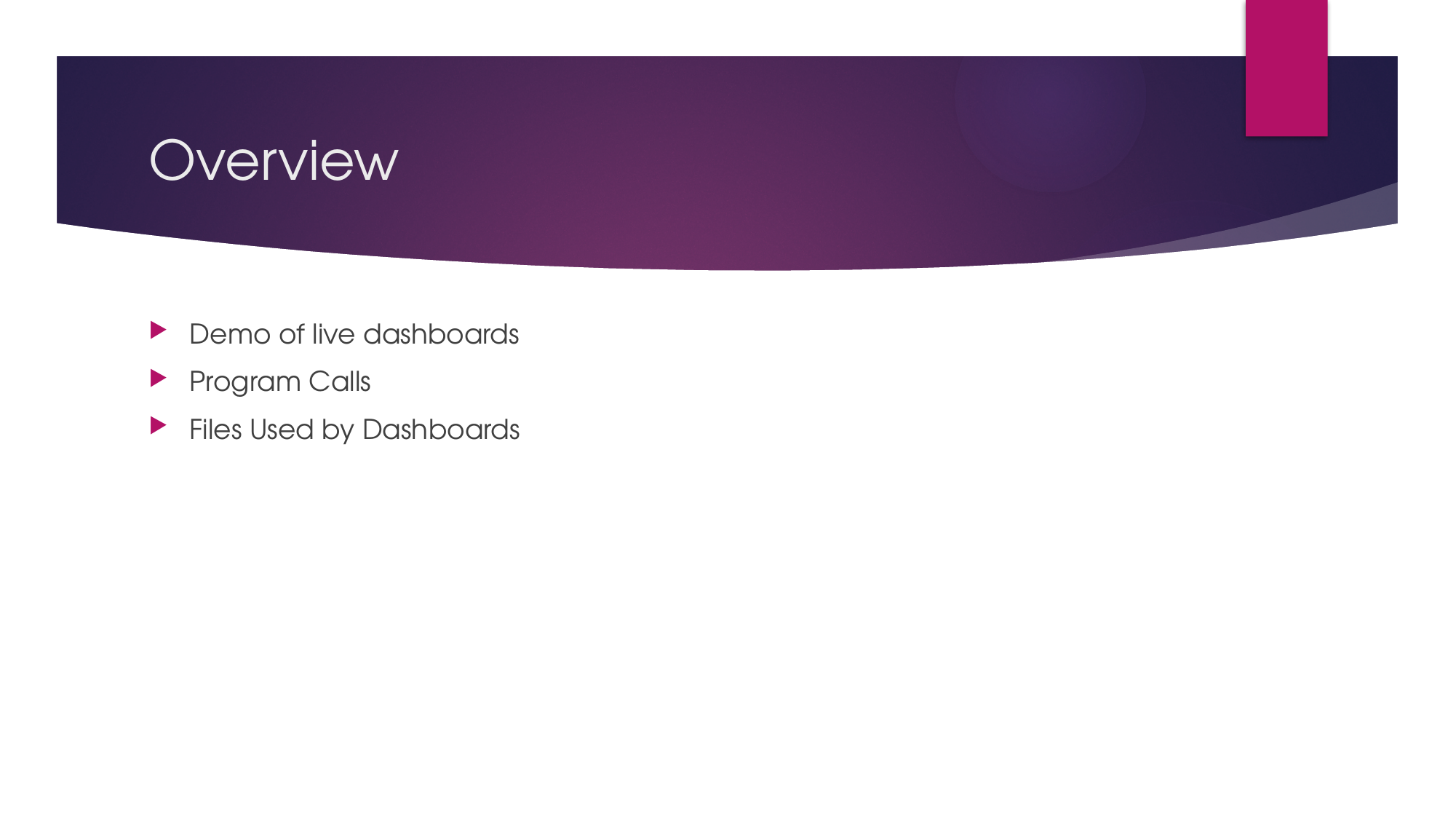

# Overview
Demo of live dashboards
Program Calls
Files Used by Dashboards